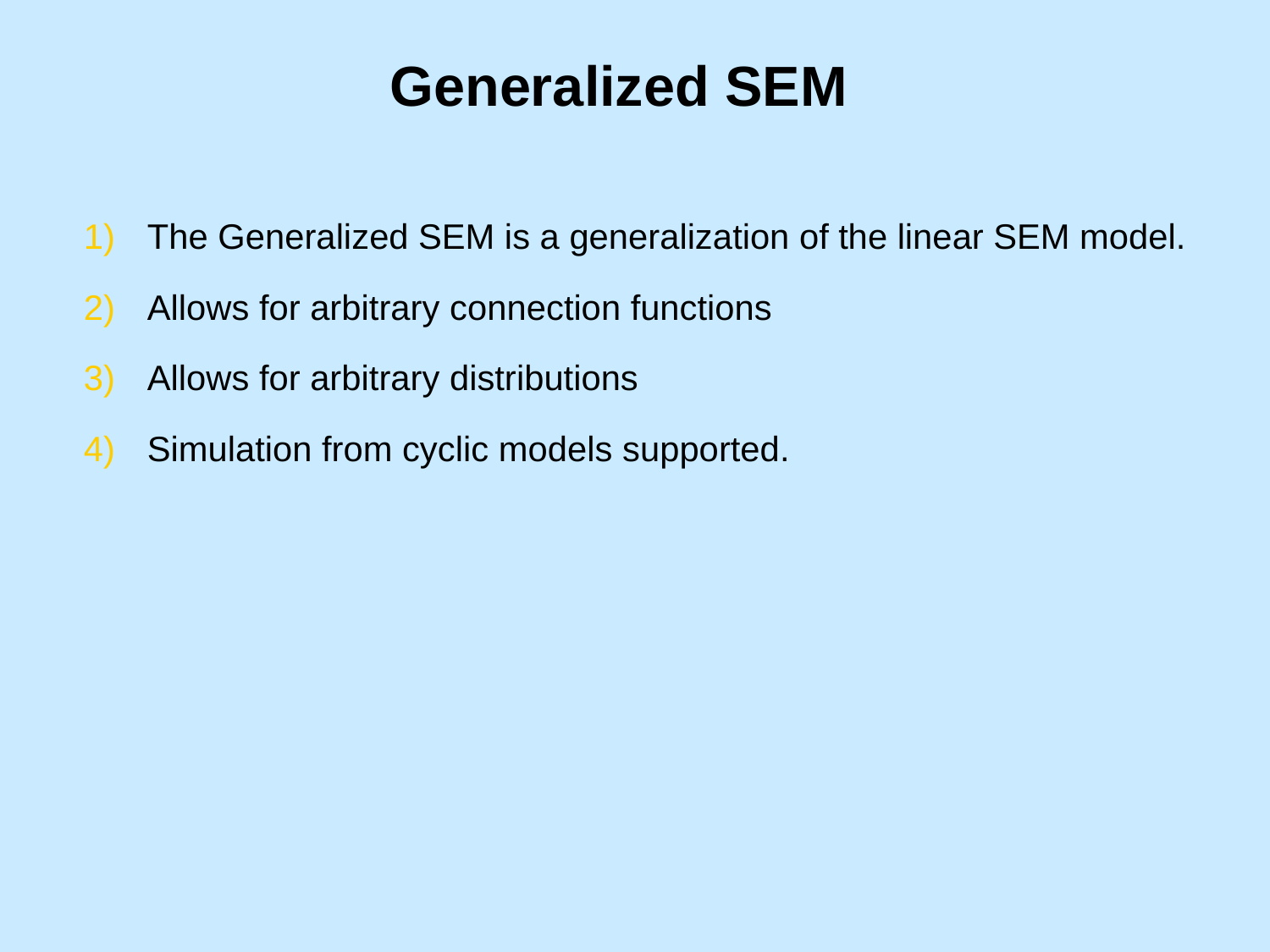

# Generalized SEM
The Generalized SEM is a generalization of the linear SEM model.
Allows for arbitrary connection functions
Allows for arbitrary distributions
Simulation from cyclic models supported.